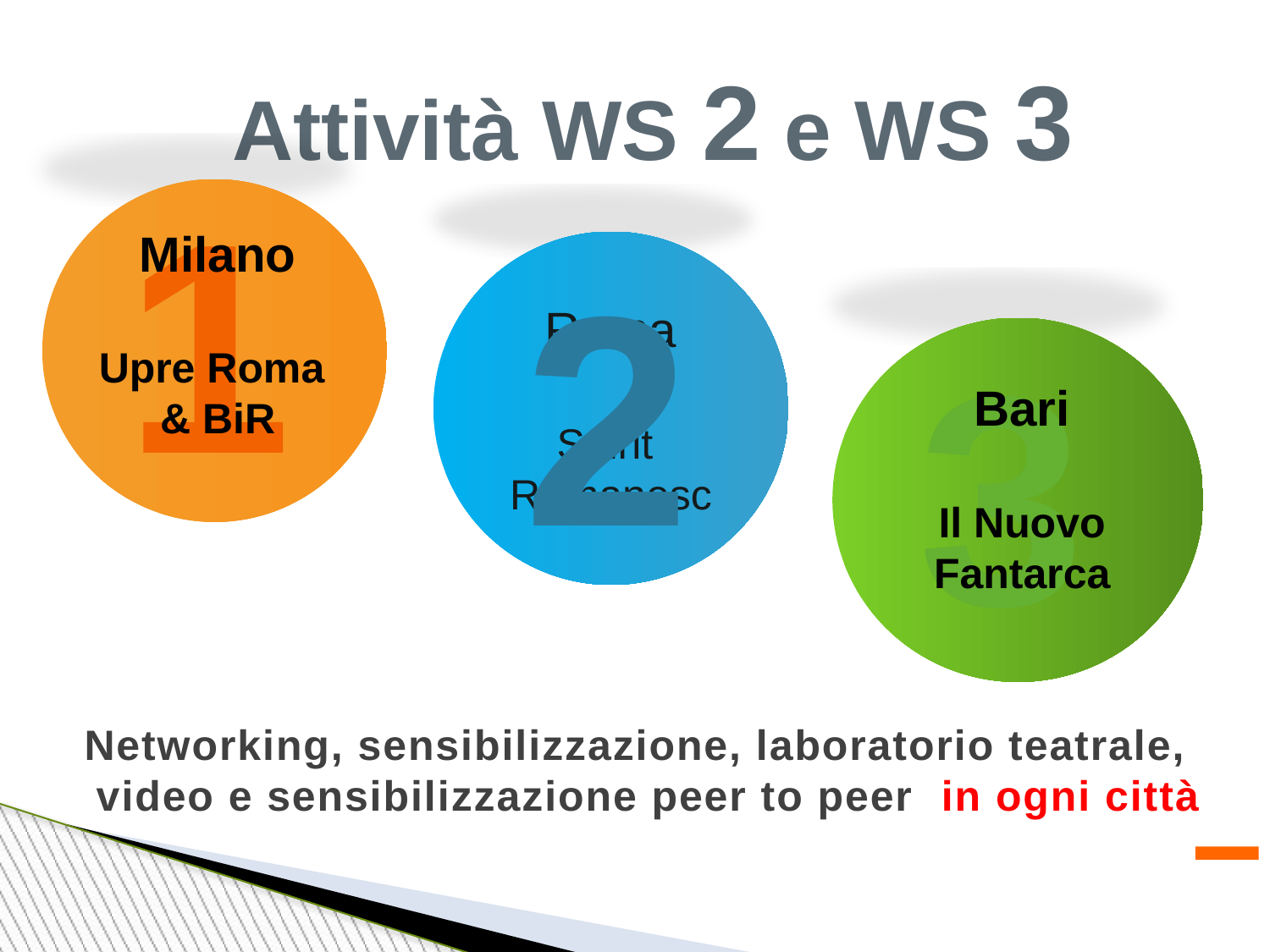

Attività WS 2 e WS 3
1

Milano

Upre Roma
& BiR
2
Roma

Spirit
Romanesc

3

Bari

Il Nuovo Fantarca

Networking, sensibilizzazione, laboratorio teatrale,
video e sensibilizzazione peer to peer  in ogni città